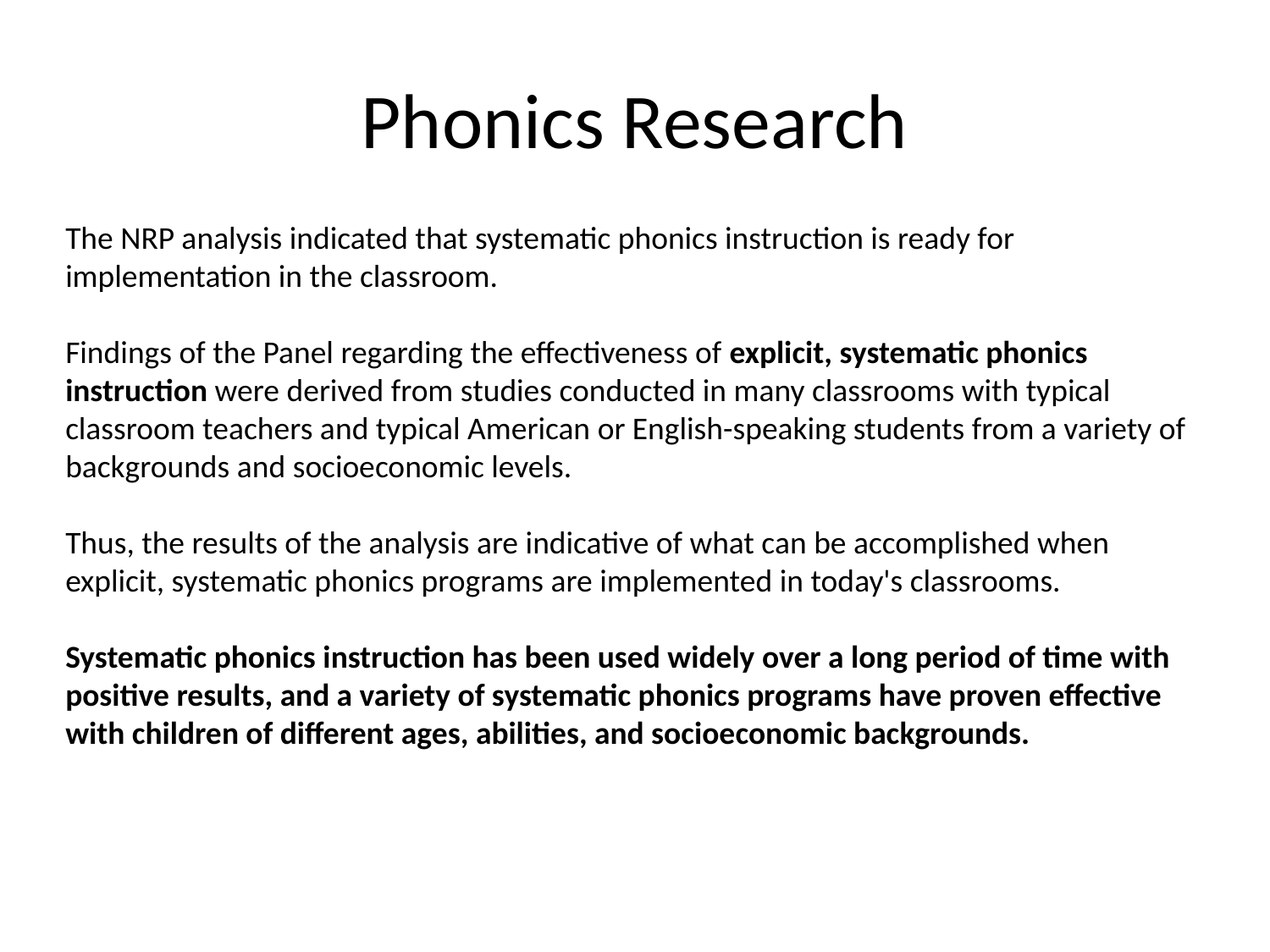

# Phonics Research
The NRP analysis indicated that systematic phonics instruction is ready for implementation in the classroom.

Findings of the Panel regarding the effectiveness of explicit, systematic phonics instruction were derived from studies conducted in many classrooms with typical classroom teachers and typical American or English-speaking students from a variety of backgrounds and socioeconomic levels.

Thus, the results of the analysis are indicative of what can be accomplished when explicit, systematic phonics programs are implemented in today's classrooms.

Systematic phonics instruction has been used widely over a long period of time with positive results, and a variety of systematic phonics programs have proven effective with children of different ages, abilities, and socioeconomic backgrounds.